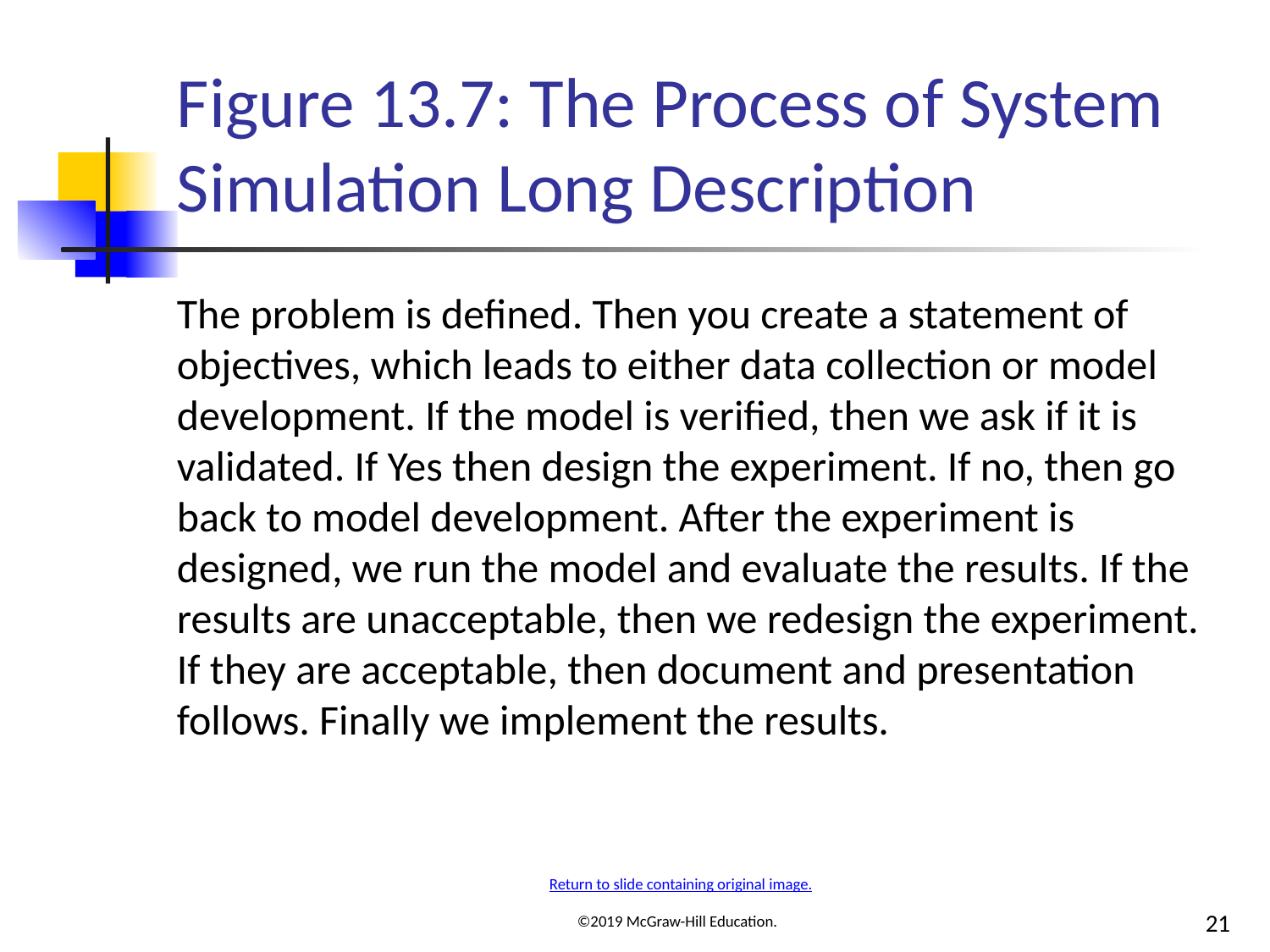

# Figure 13.7: The Process of System Simulation Long Description
The problem is defined. Then you create a statement of objectives, which leads to either data collection or model development. If the model is verified, then we ask if it is validated. If Yes then design the experiment. If no, then go back to model development. After the experiment is designed, we run the model and evaluate the results. If the results are unacceptable, then we redesign the experiment. If they are acceptable, then document and presentation follows. Finally we implement the results.
Return to slide containing original image.